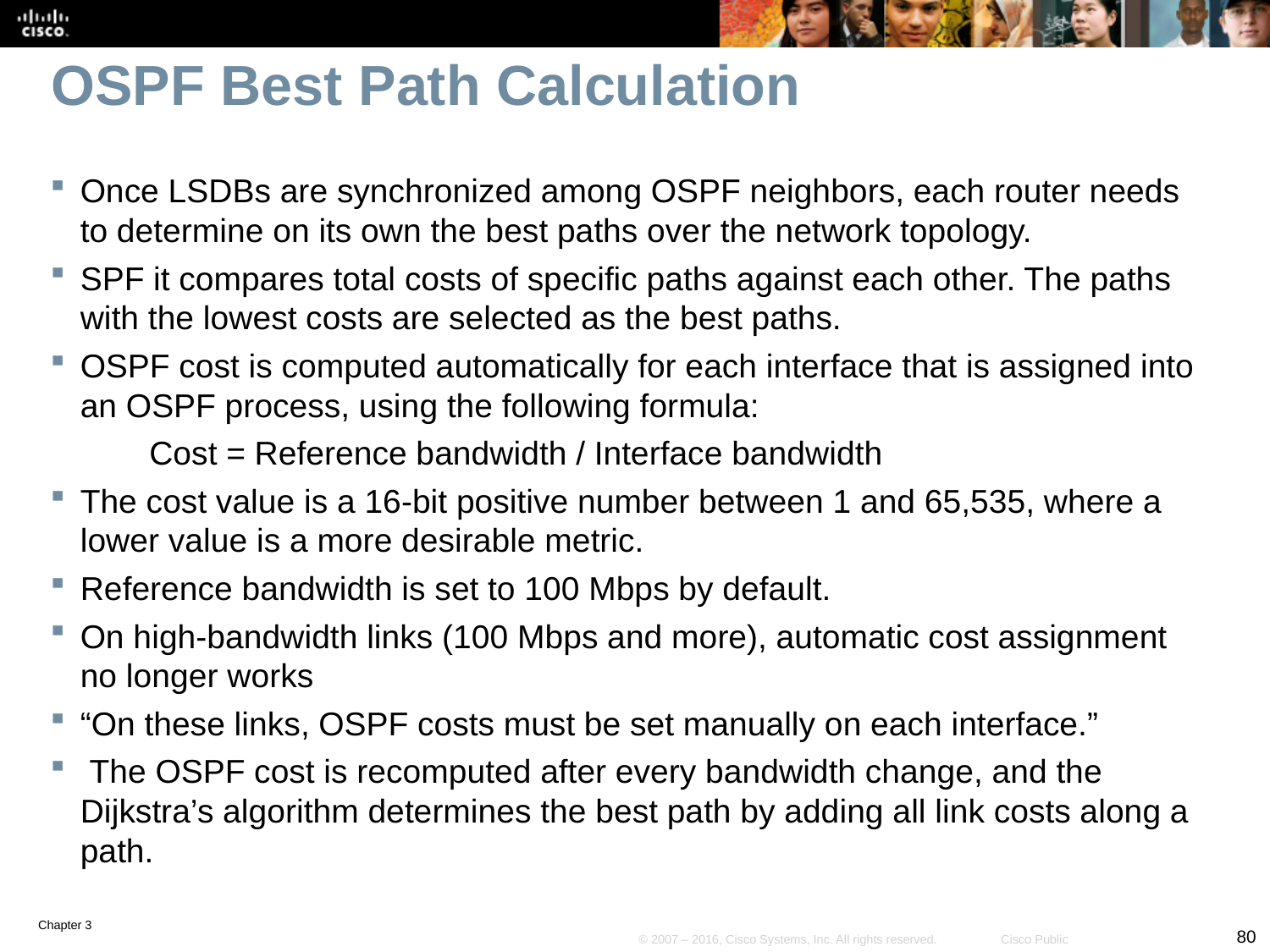

# OSPF Best Path Calculation
Once LSDBs are synchronized among OSPF neighbors, each router needs to determine on its own the best paths over the network topology.
SPF it compares total costs of specific paths against each other. The paths with the lowest costs are selected as the best paths.
OSPF cost is computed automatically for each interface that is assigned into an OSPF process, using the following formula:
	Cost = Reference bandwidth / Interface bandwidth
The cost value is a 16-bit positive number between 1 and 65,535, where a lower value is a more desirable metric.
Reference bandwidth is set to 100 Mbps by default.
On high-bandwidth links (100 Mbps and more), automatic cost assignment no longer works
“On these links, OSPF costs must be set manually on each interface.”
 The OSPF cost is recomputed after every bandwidth change, and the Dijkstra’s algorithm determines the best path by adding all link costs along a path.